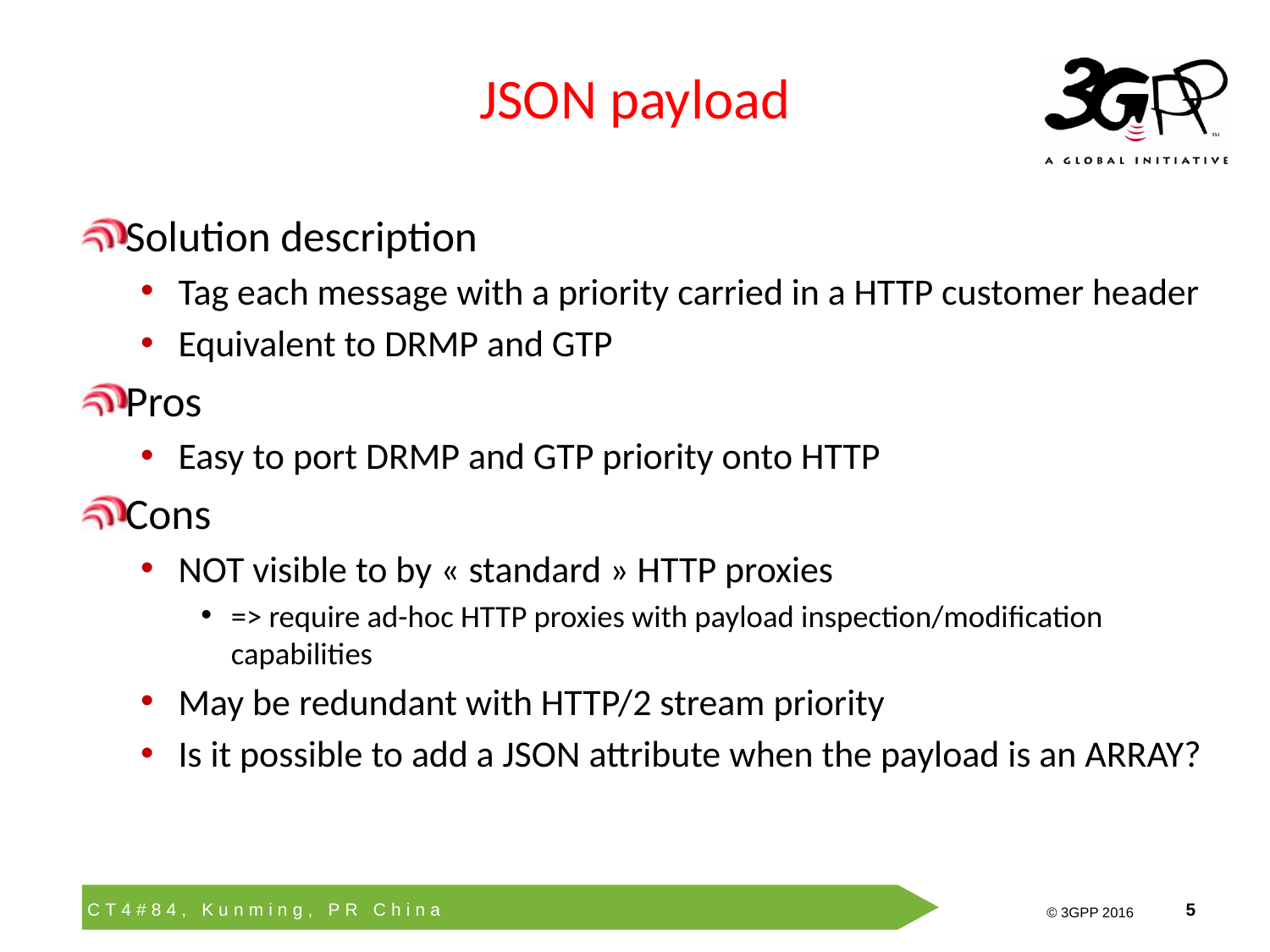

# JSON payload
Solution description
Tag each message with a priority carried in a HTTP customer header
Equivalent to DRMP and GTP
Pros
Easy to port DRMP and GTP priority onto HTTP
Cons
NOT visible to by « standard » HTTP proxies
=> require ad-hoc HTTP proxies with payload inspection/modification capabilities
May be redundant with HTTP/2 stream priority
Is it possible to add a JSON attribute when the payload is an ARRAY?